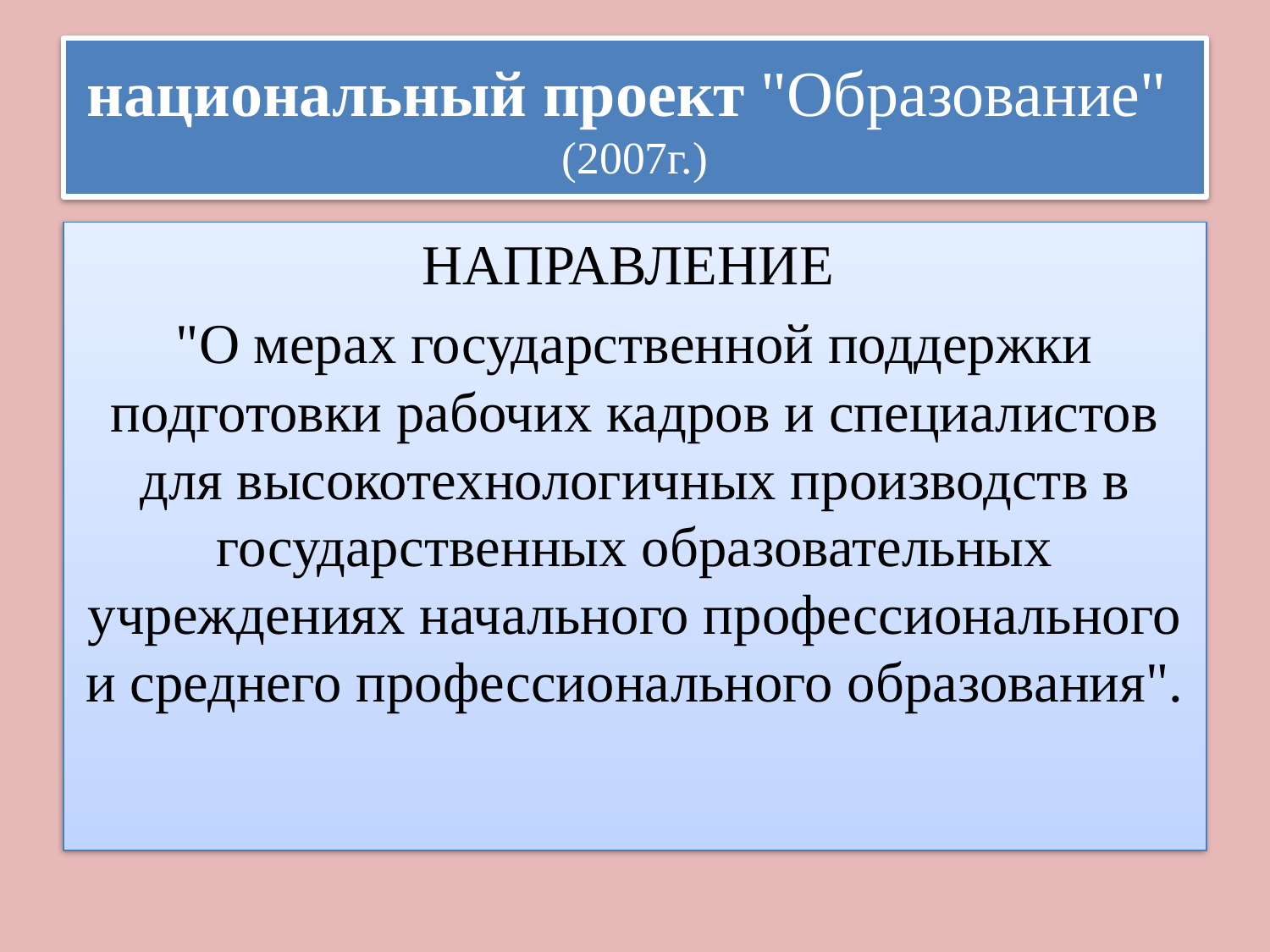

# национальный проект "Образование"  (2007г.)
НАПРАВЛЕНИЕ
"О мерах государственной поддержки подготовки рабочих кадров и специалистов для высокотехнологичных производств в государственных образовательных учреждениях начального профессионального и среднего профессионального образования".